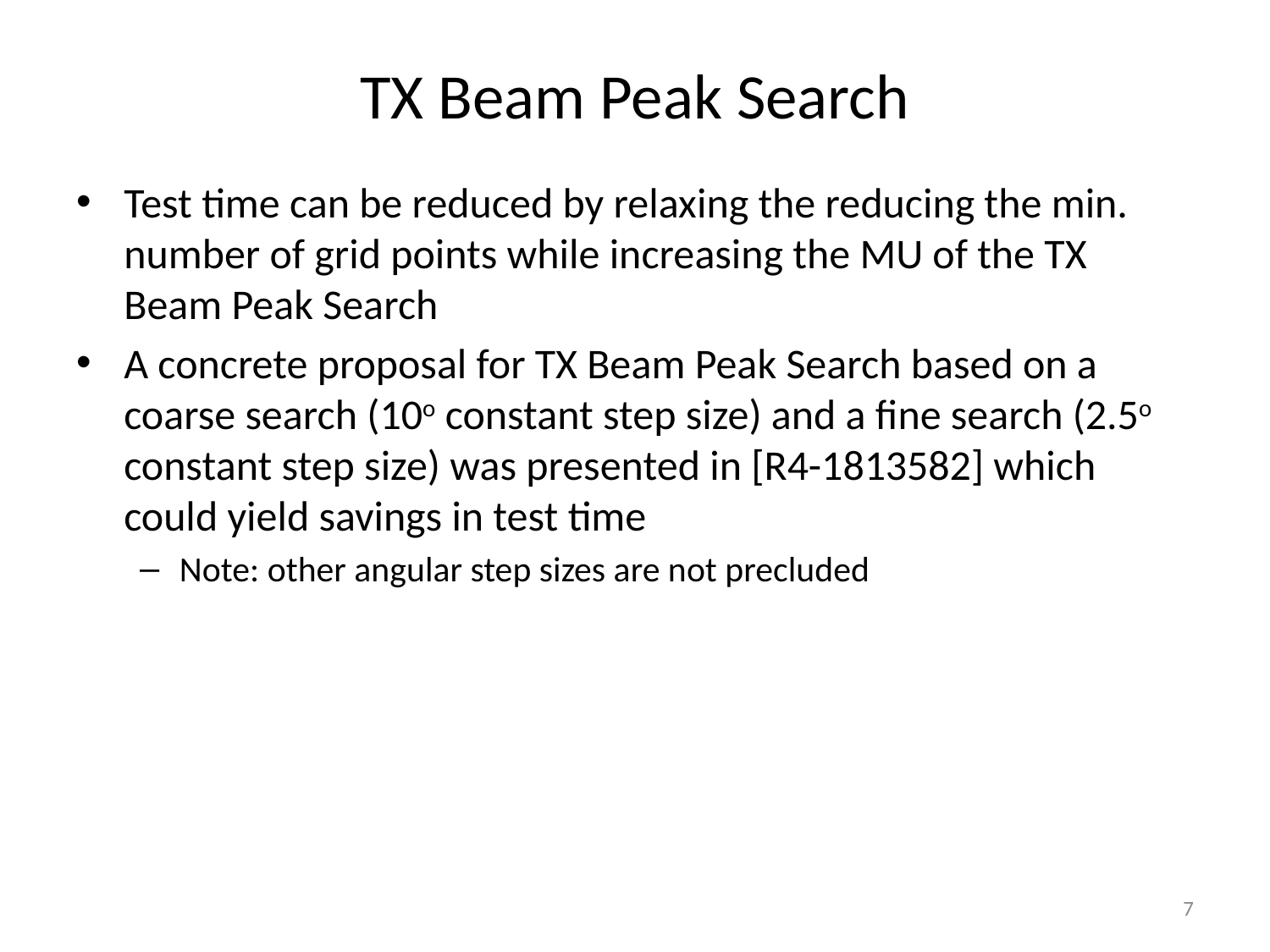

# TX Beam Peak Search
Test time can be reduced by relaxing the reducing the min. number of grid points while increasing the MU of the TX Beam Peak Search
A concrete proposal for TX Beam Peak Search based on a coarse search (10o constant step size) and a fine search (2.5o constant step size) was presented in [R4-1813582] which could yield savings in test time
Note: other angular step sizes are not precluded

7